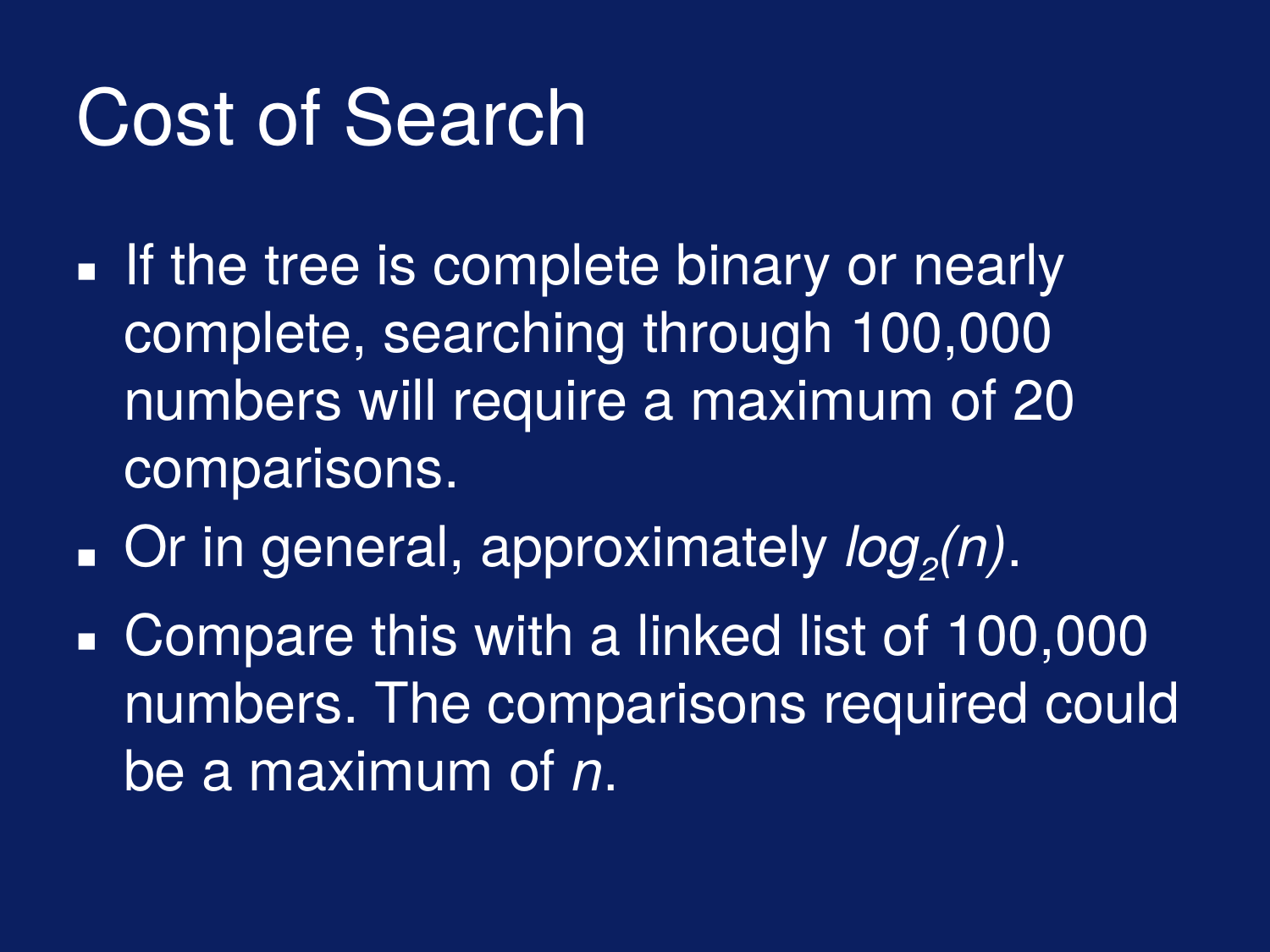

# Cost of Search
If the tree is complete binary or nearly complete, searching through 100,000 numbers will require a maximum of 20 comparisons.
Or in general, approximately log2(n).
Compare this with a linked list of 100,000 numbers. The comparisons required could be a maximum of n.